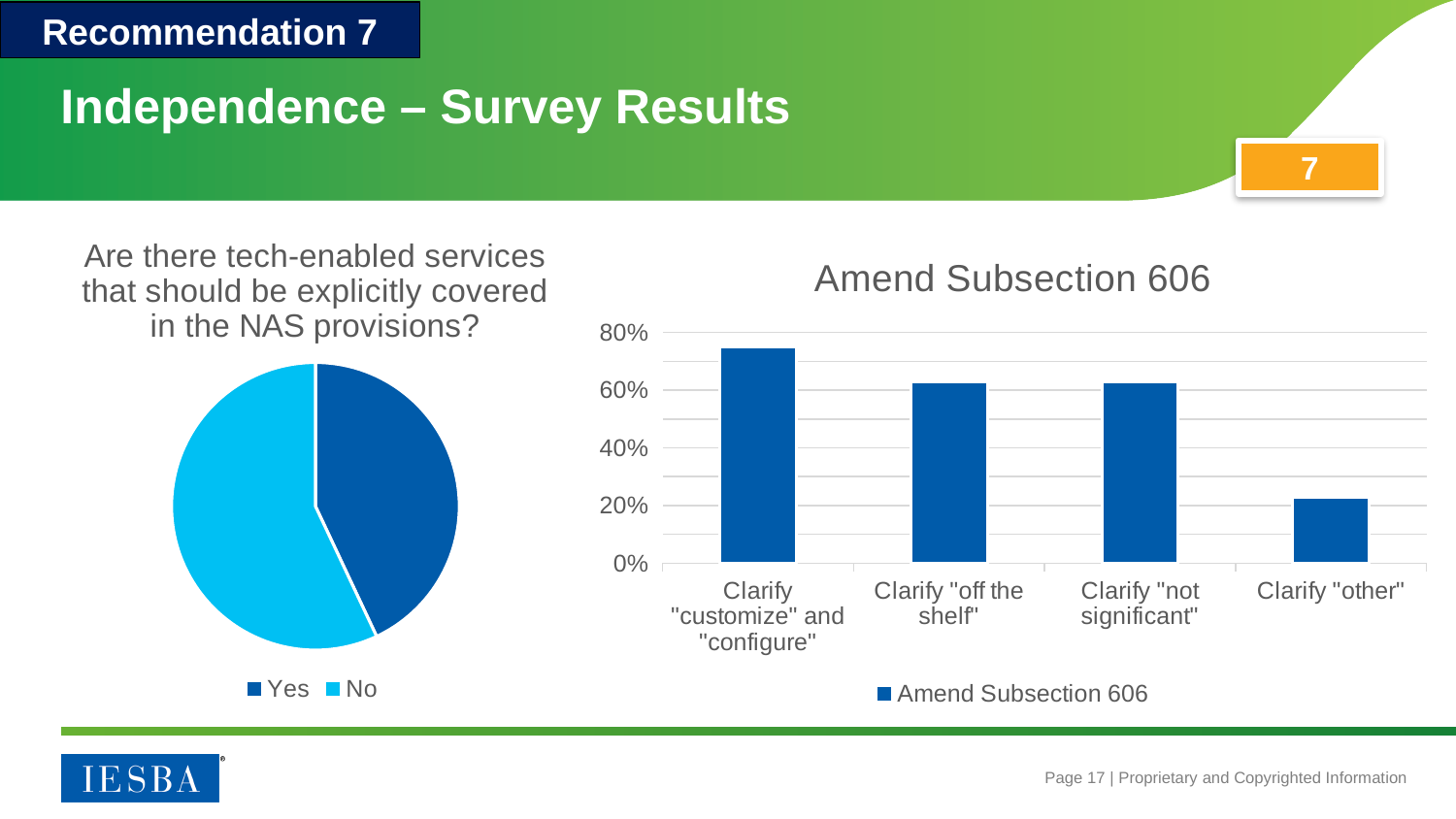

Recommendation 7
# Independence – Survey Results
7

### Chart: Are there tech-enabled services that should be explicitly covered in the NAS provisions?

| Category | Amend NAS provisions for tech  |
|---|---|
| Yes | 0.43 |
| No  | 0.57 |

### Chart:

| Category | Amend Subsection 606 |
|---|---|
| Clarify "customize" and "configure" | 0.75 |
| Clarify "off the shelf" | 0.63 |
| Clarify "not significant" | 0.63 |
| Clarify "other" | 0.23 |